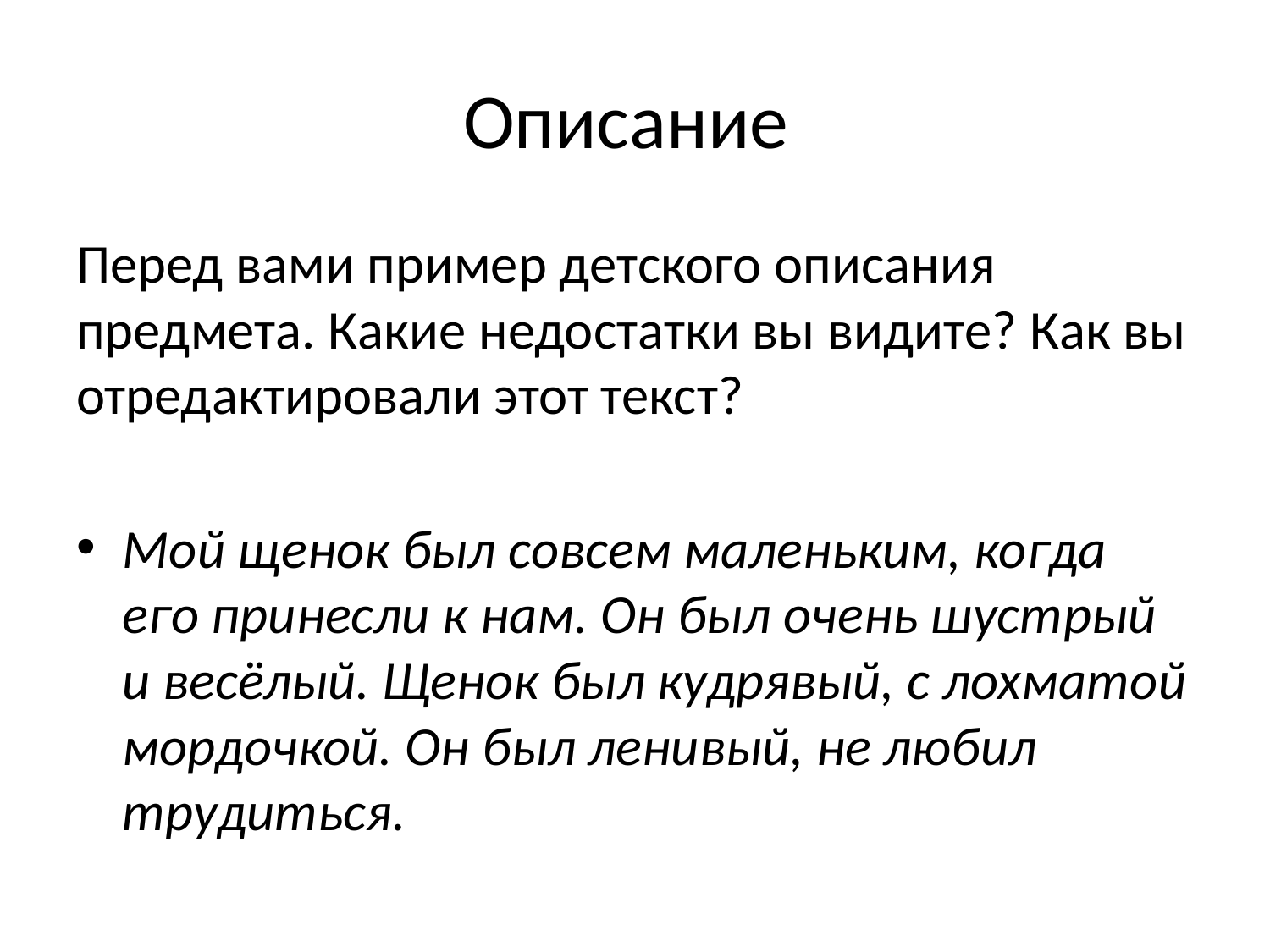

# Описание
Перед вами пример детского описания предмета. Какие недостатки вы видите? Как вы отредактировали этот текст?

Мой щенок был совсем маленьким, когда его принесли к нам. Он был очень шустрый и весёлый. Щенок был кудрявый, с лохматой мордочкой. Он был ленивый, не любил трудиться.